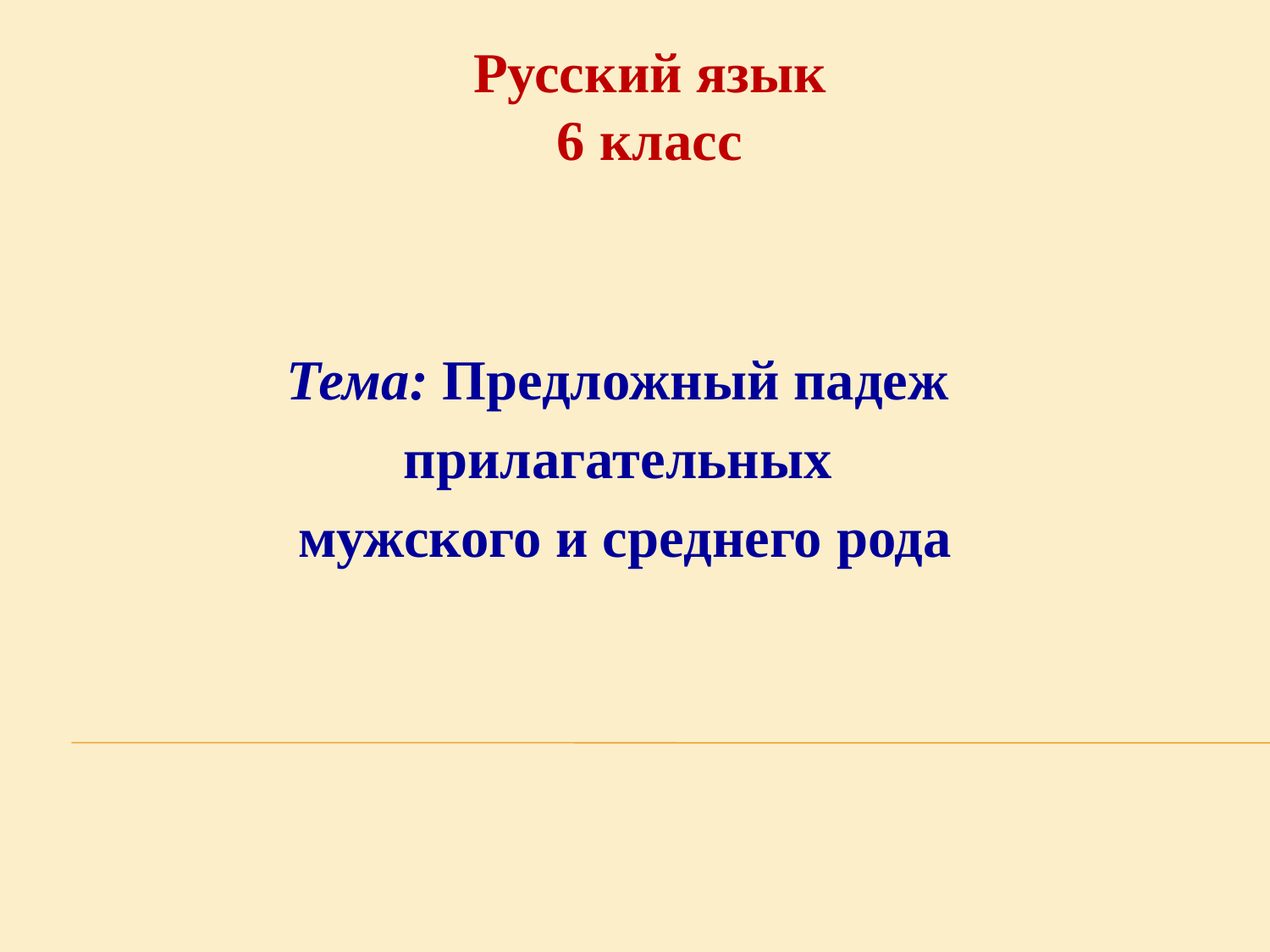

Русский язык
6 класс
#
Тема: Предложный падеж
прилагательных
мужского и среднего рода